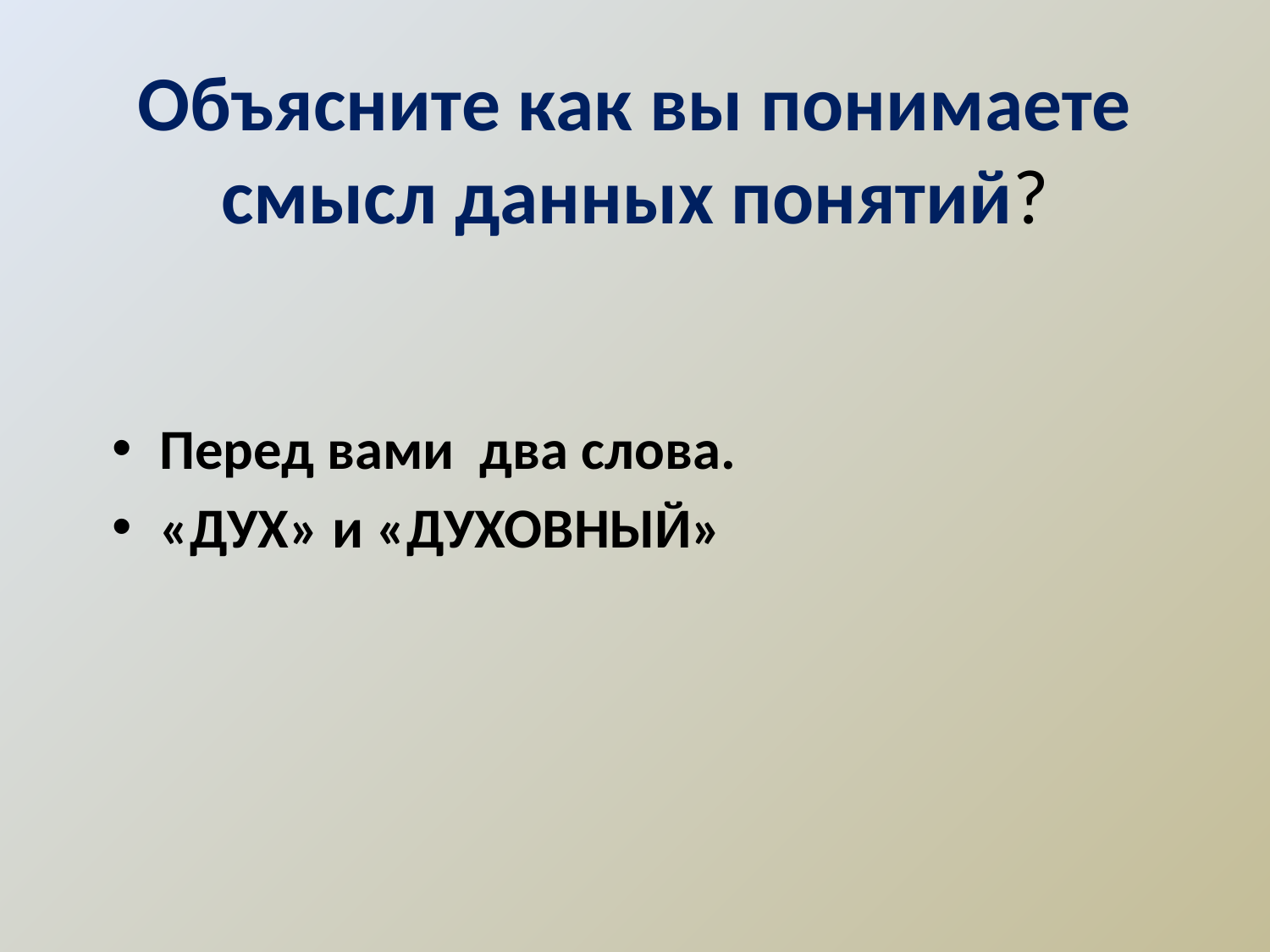

# Объясните как вы понимаете смысл данных понятий?
Перед вами  два слова.
«ДУХ» и «ДУХОВНЫЙ»